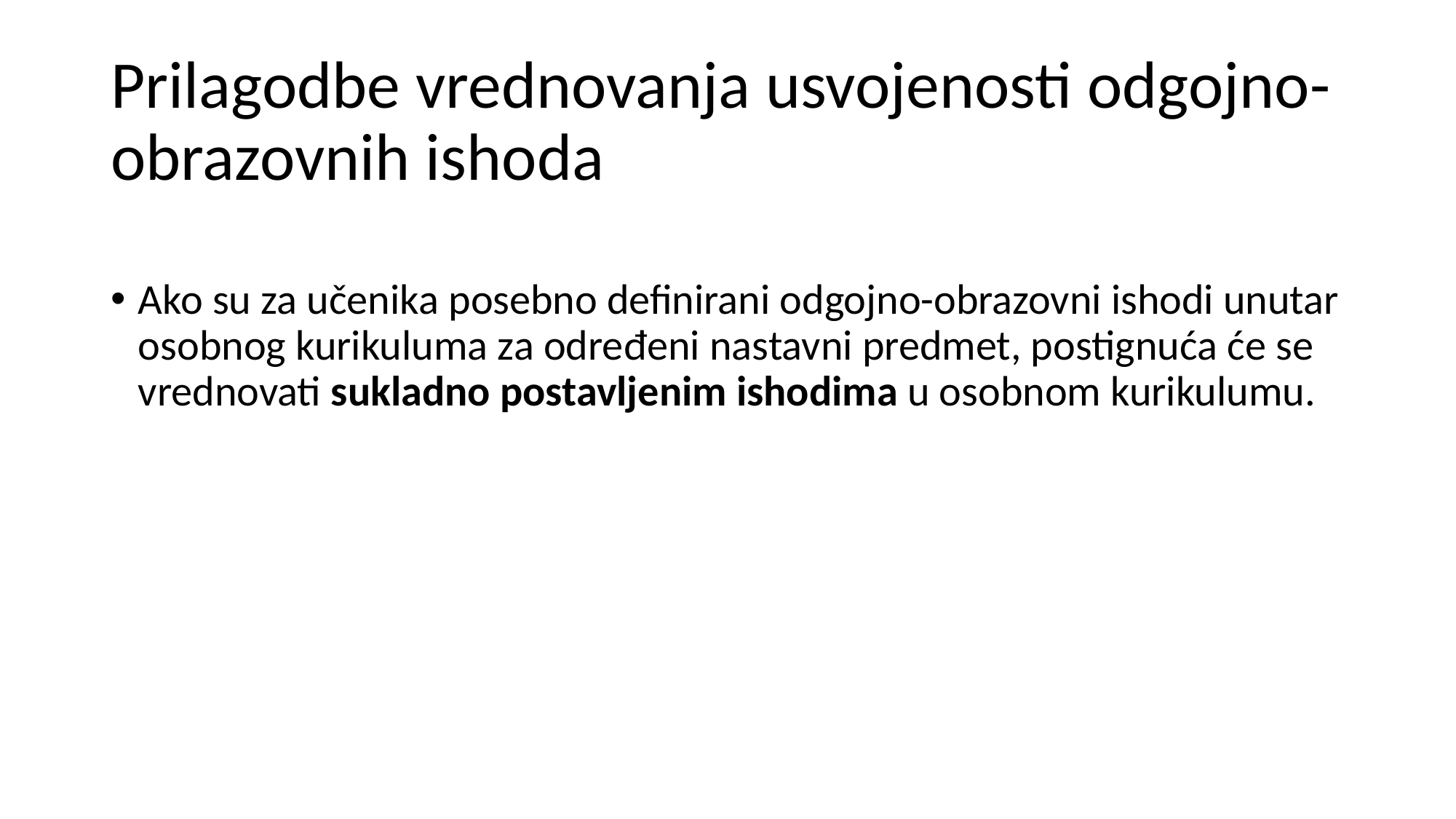

# Prilagodbe vrednovanja usvojenosti odgojno-obrazovnih ishoda
Ako su za učenika posebno definirani odgojno-obrazovni ishodi unutar osobnog kurikuluma za određeni nastavni predmet, postignuća će se vrednovati sukladno postavljenim ishodima u osobnom kurikulumu.